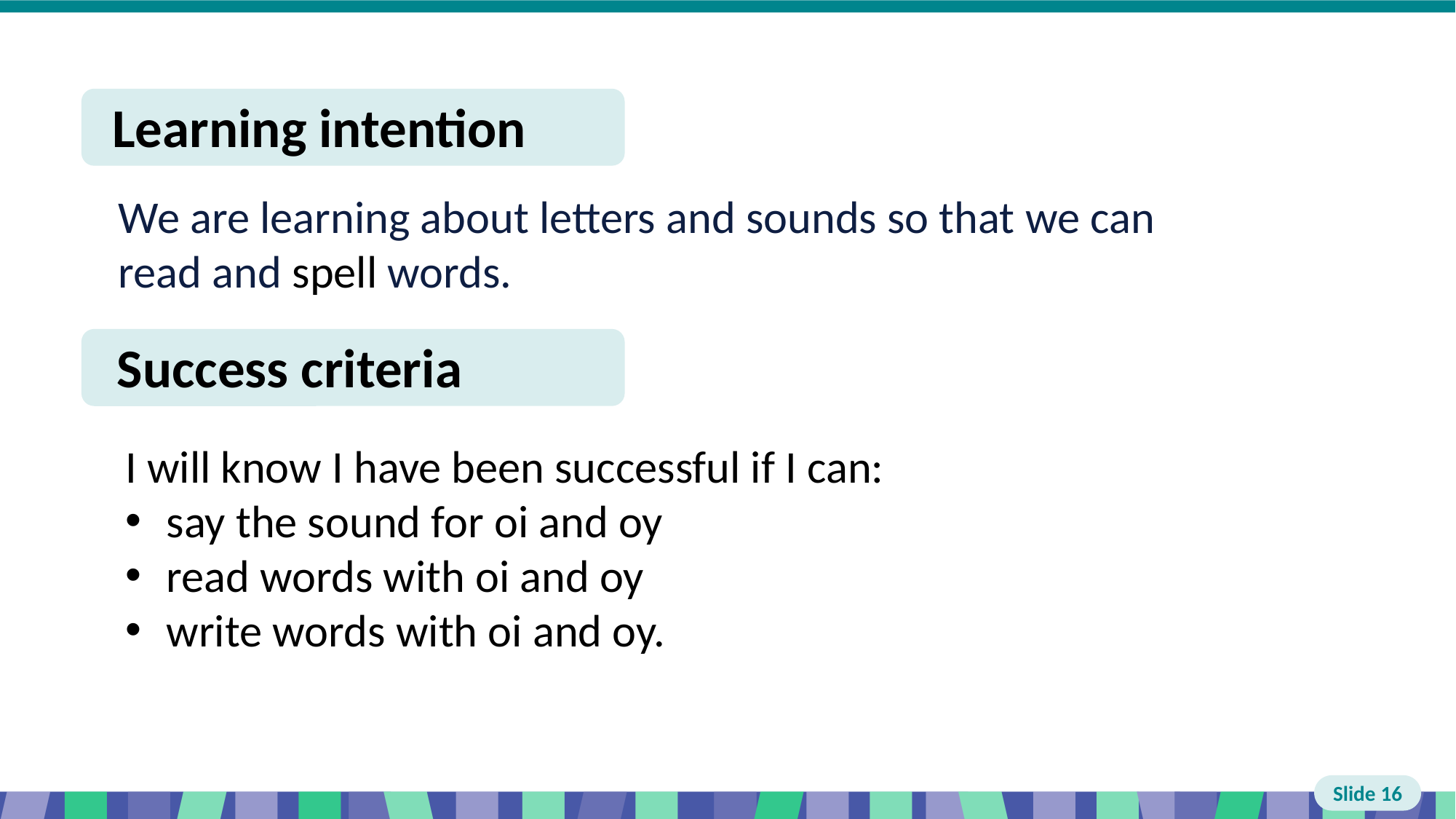

Slide 16 Learning intention and success criteria
I will know I have been successful if I can:
say the sound for oi and oy
read words with oi and oy
write words with oi and oy.